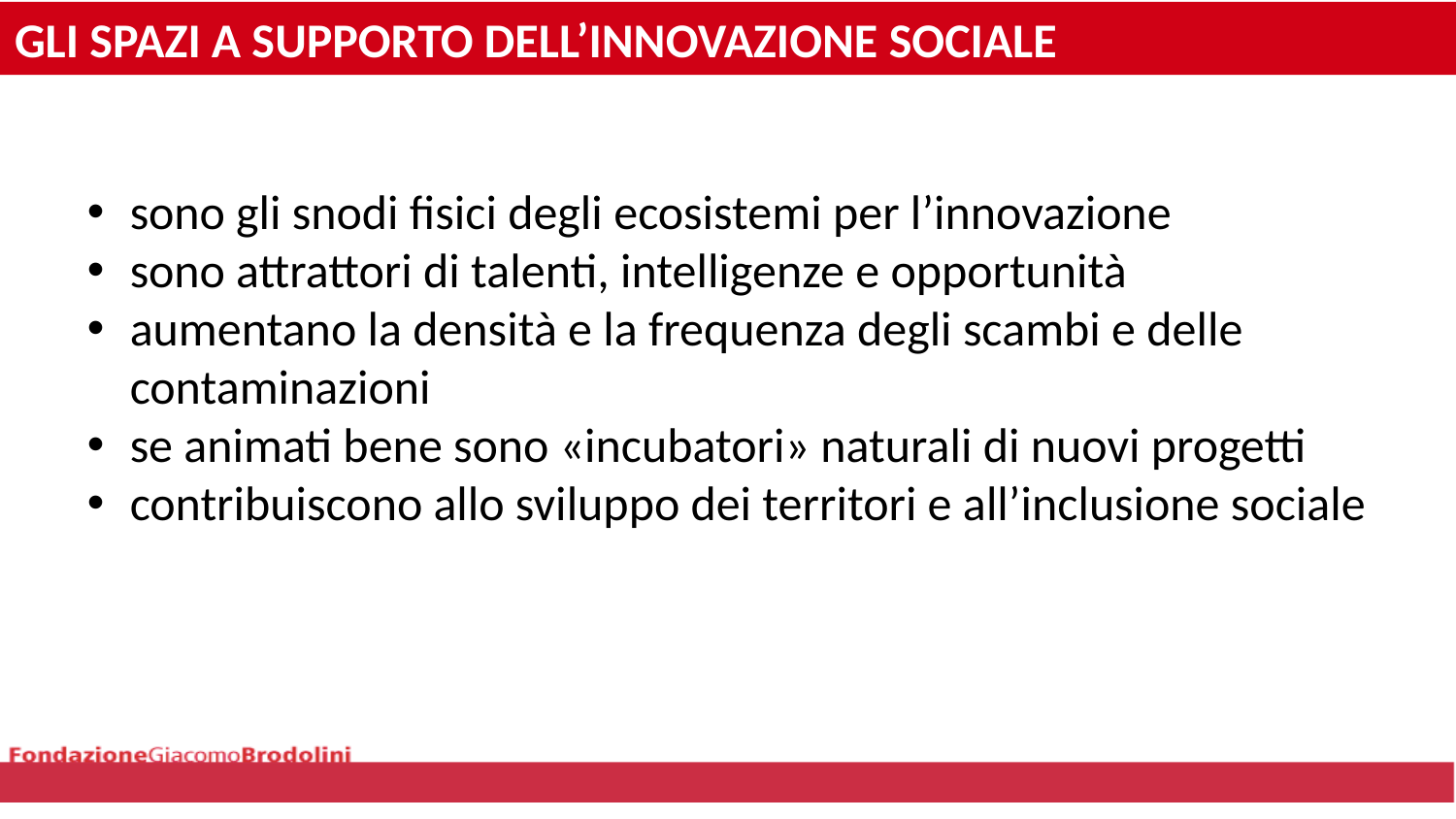

# GLI SPAZI A SUPPORTO DELL’INNOVAZIONE SOCIALE
sono gli snodi fisici degli ecosistemi per l’innovazione
sono attrattori di talenti, intelligenze e opportunità
aumentano la densità e la frequenza degli scambi e delle contaminazioni
se animati bene sono «incubatori» naturali di nuovi progetti
contribuiscono allo sviluppo dei territori e all’inclusione sociale